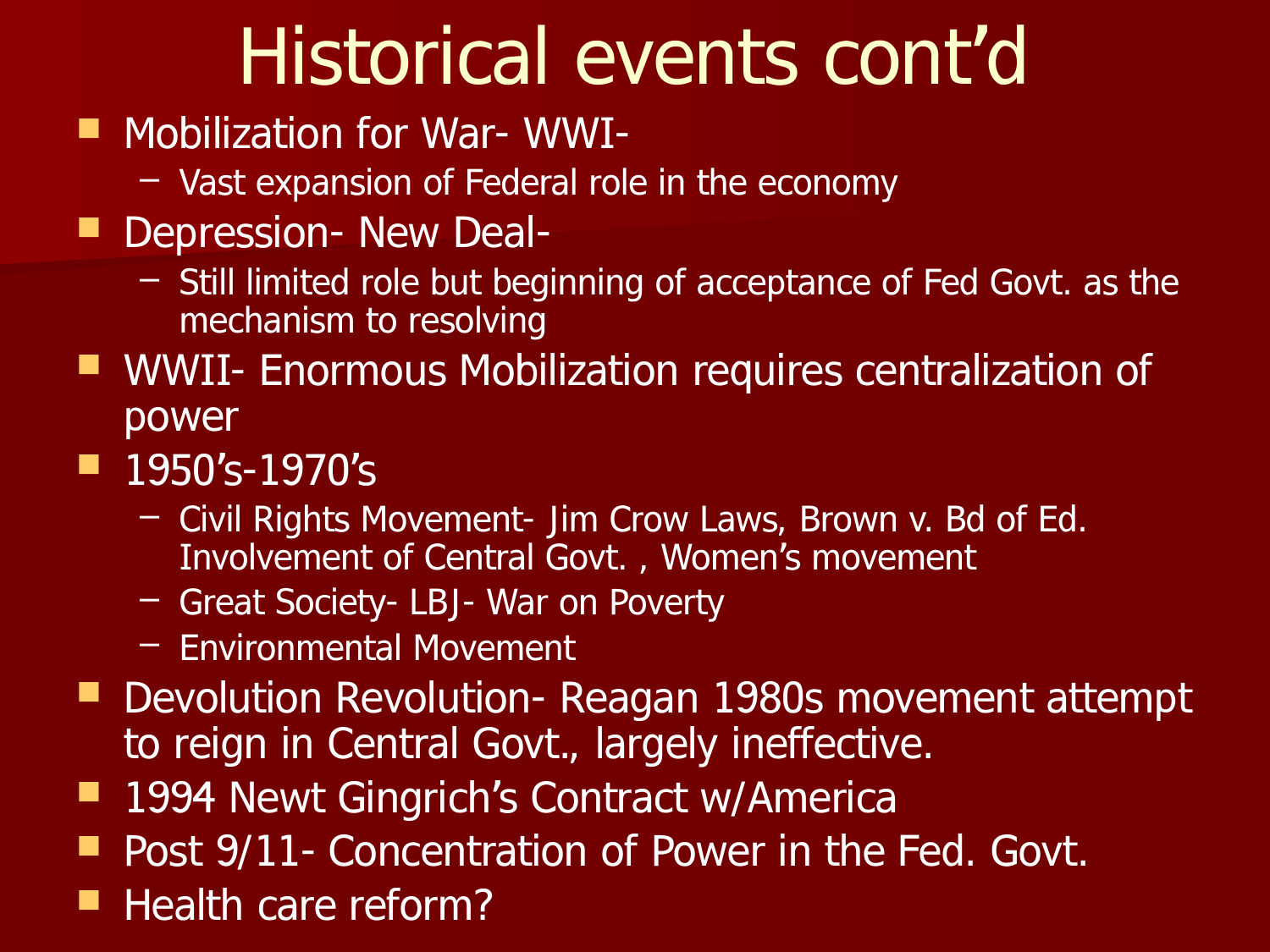

# Historical events cont’d
Mobilization for War- WWI-
Vast expansion of Federal role in the economy
Depression- New Deal-
Still limited role but beginning of acceptance of Fed Govt. as the mechanism to resolving
WWII- Enormous Mobilization requires centralization of power
1950’s-1970’s
Civil Rights Movement- Jim Crow Laws, Brown v. Bd of Ed. Involvement of Central Govt. , Women’s movement
Great Society- LBJ- War on Poverty
Environmental Movement
Devolution Revolution- Reagan 1980s movement attempt to reign in Central Govt., largely ineffective.
1994 Newt Gingrich’s Contract w/America
Post 9/11- Concentration of Power in the Fed. Govt.
Health care reform?